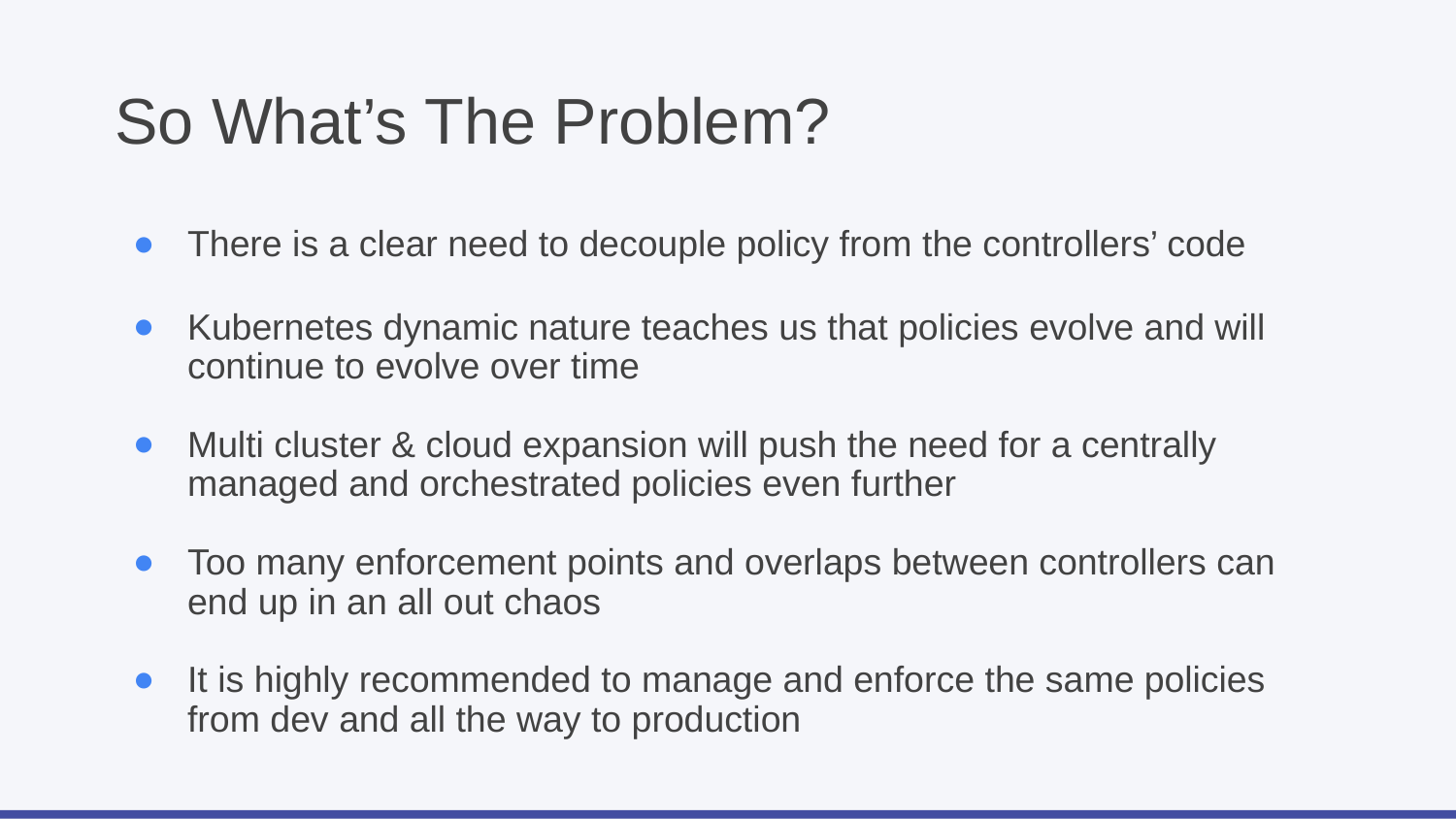

# So What’s The Problem?
There is a clear need to decouple policy from the controllers’ code
Kubernetes dynamic nature teaches us that policies evolve and will continue to evolve over time
Multi cluster & cloud expansion will push the need for a centrally managed and orchestrated policies even further
Too many enforcement points and overlaps between controllers can end up in an all out chaos
It is highly recommended to manage and enforce the same policies from dev and all the way to production